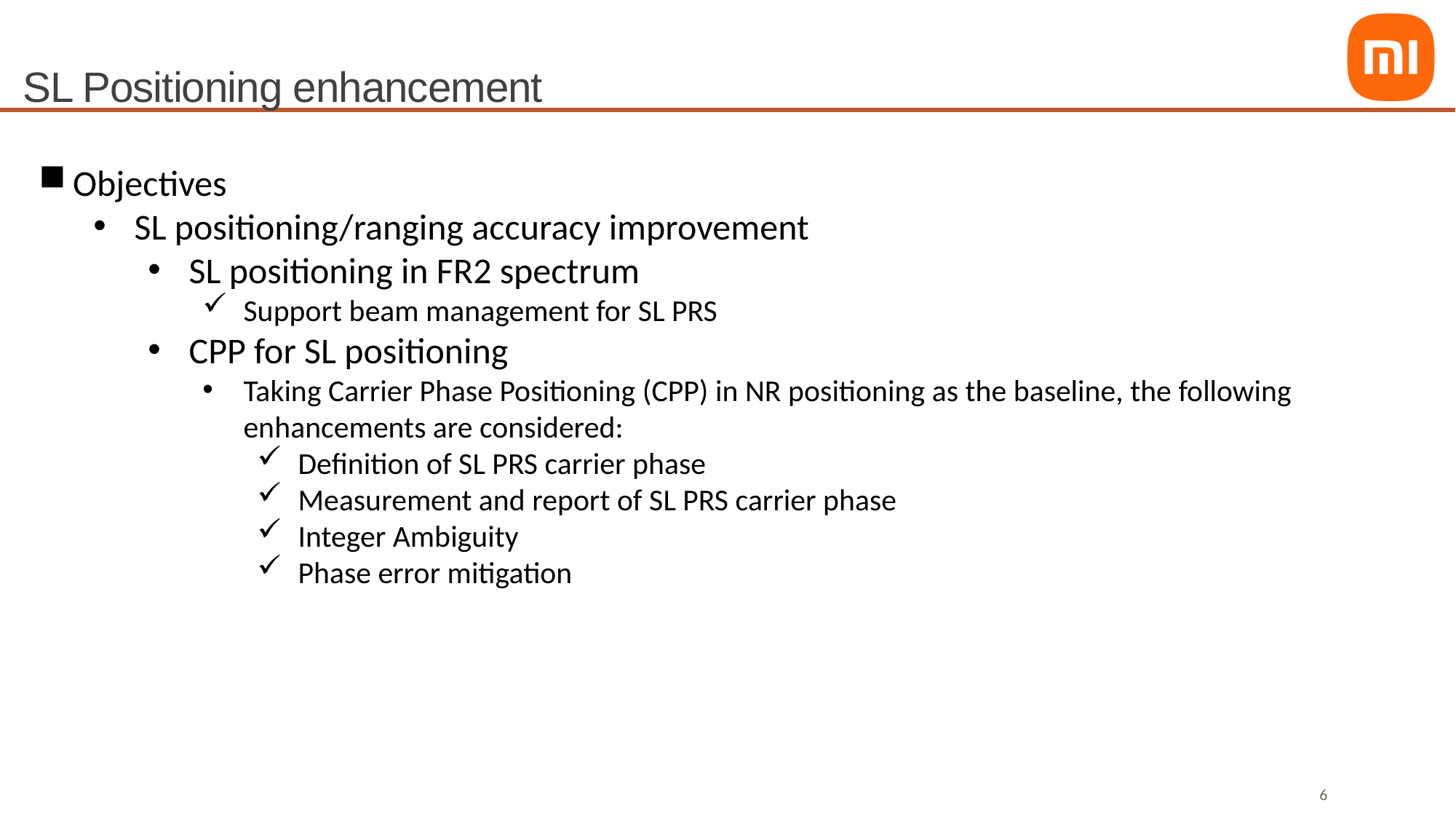

# SL Positioning enhancement
Objectives
SL positioning/ranging accuracy improvement
SL positioning in FR2 spectrum
Support beam management for SL PRS
CPP for SL positioning
Taking Carrier Phase Positioning (CPP) in NR positioning as the baseline, the following enhancements are considered:
Definition of SL PRS carrier phase
Measurement and report of SL PRS carrier phase
Integer Ambiguity
Phase error mitigation